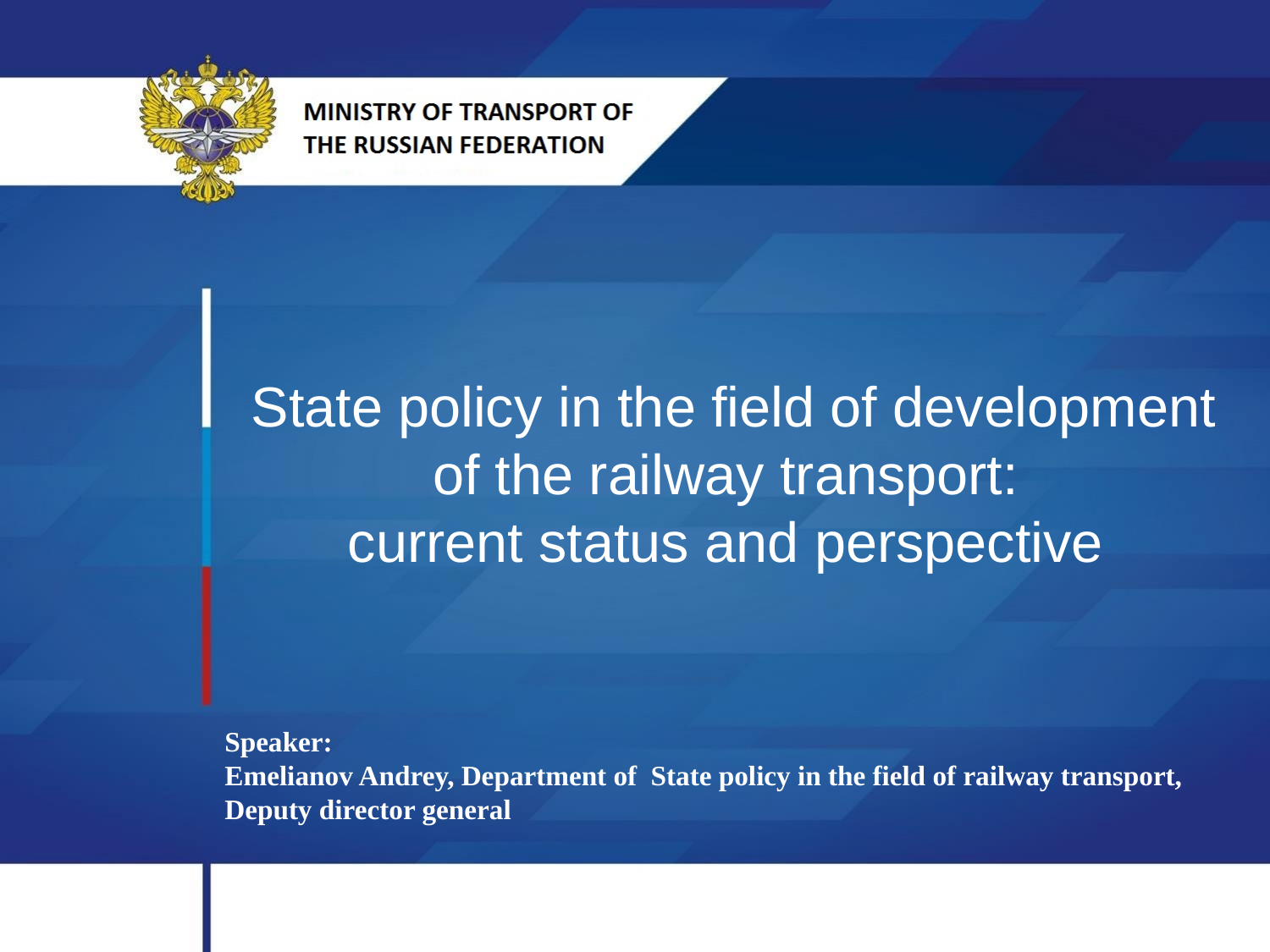

#

Speaker:
Emelianov Andrey, Department of  State policy in the field of railway transport,
Deputy director general

State policy in the field of development of the railway transport:
current status and perspective